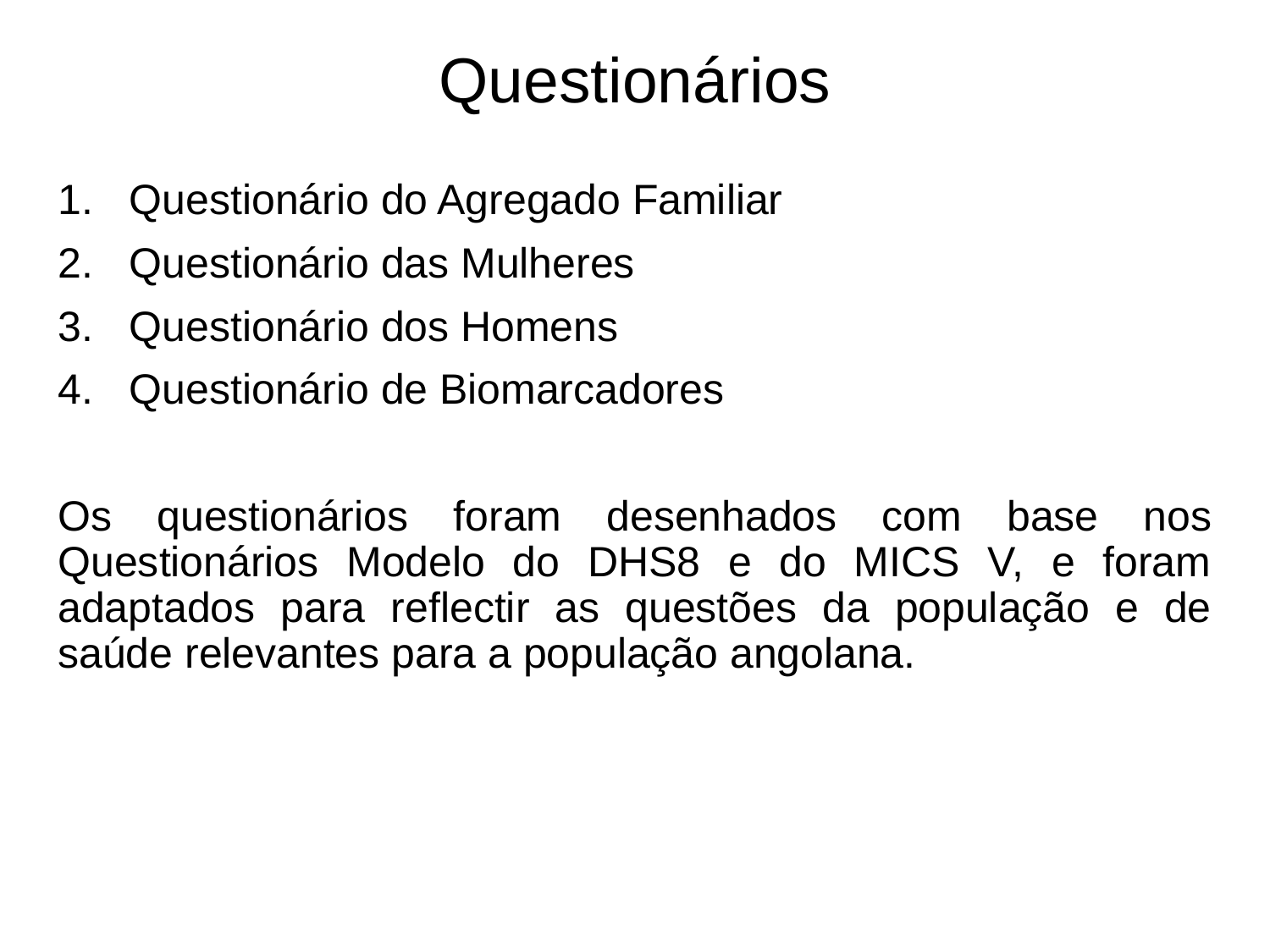

# Questionários
Questionário do Agregado Familiar
Questionário das Mulheres
Questionário dos Homens
Questionário de Biomarcadores

Os questionários foram desenhados com base nos Questionários Modelo do DHS8 e do MICS V, e foram adaptados para reflectir as questões da população e de saúde relevantes para a população angolana.